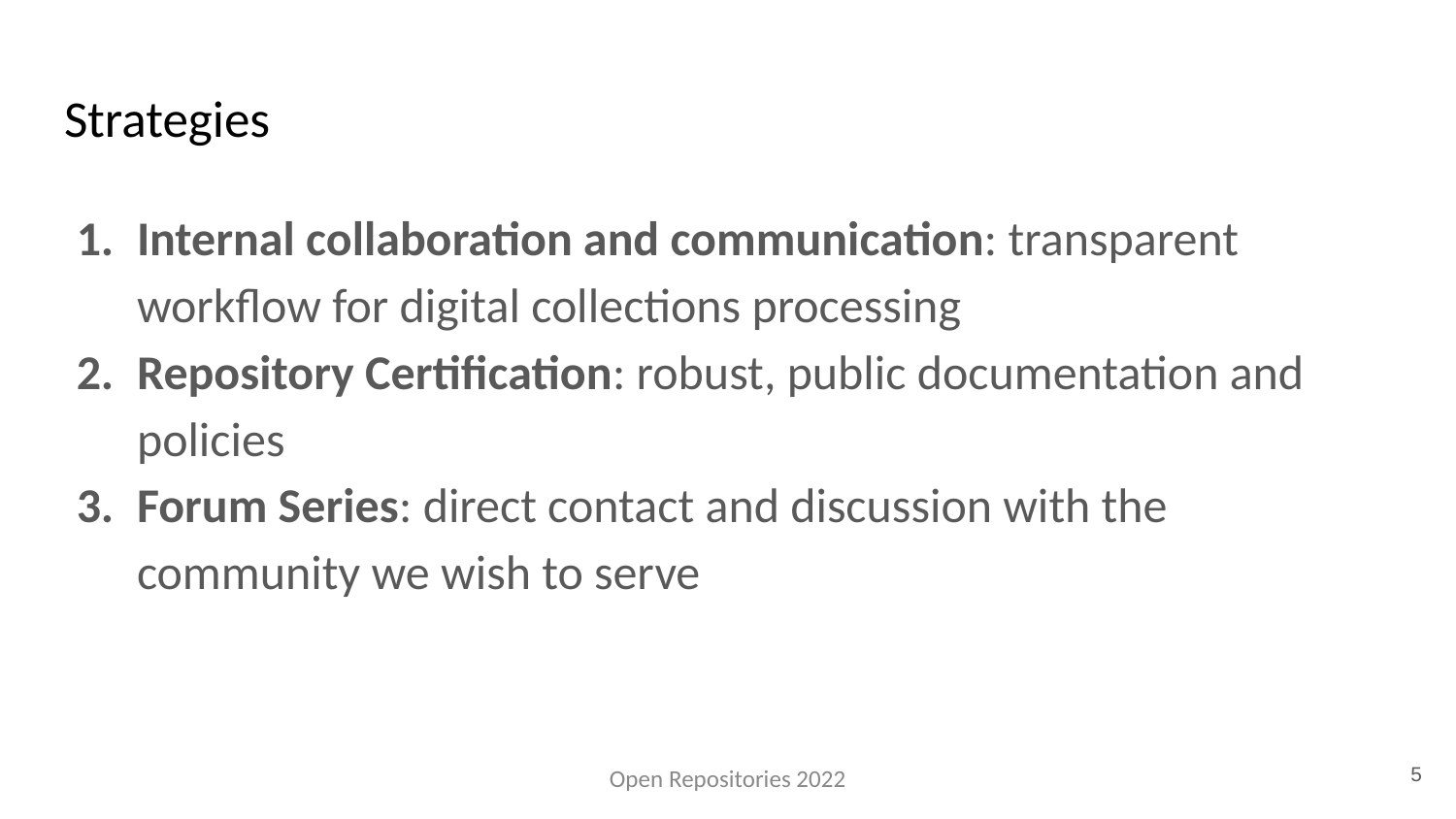

# Strategies
Internal collaboration and communication: transparent workflow for digital collections processing
Repository Certification: robust, public documentation and policies
Forum Series: direct contact and discussion with the community we wish to serve
5